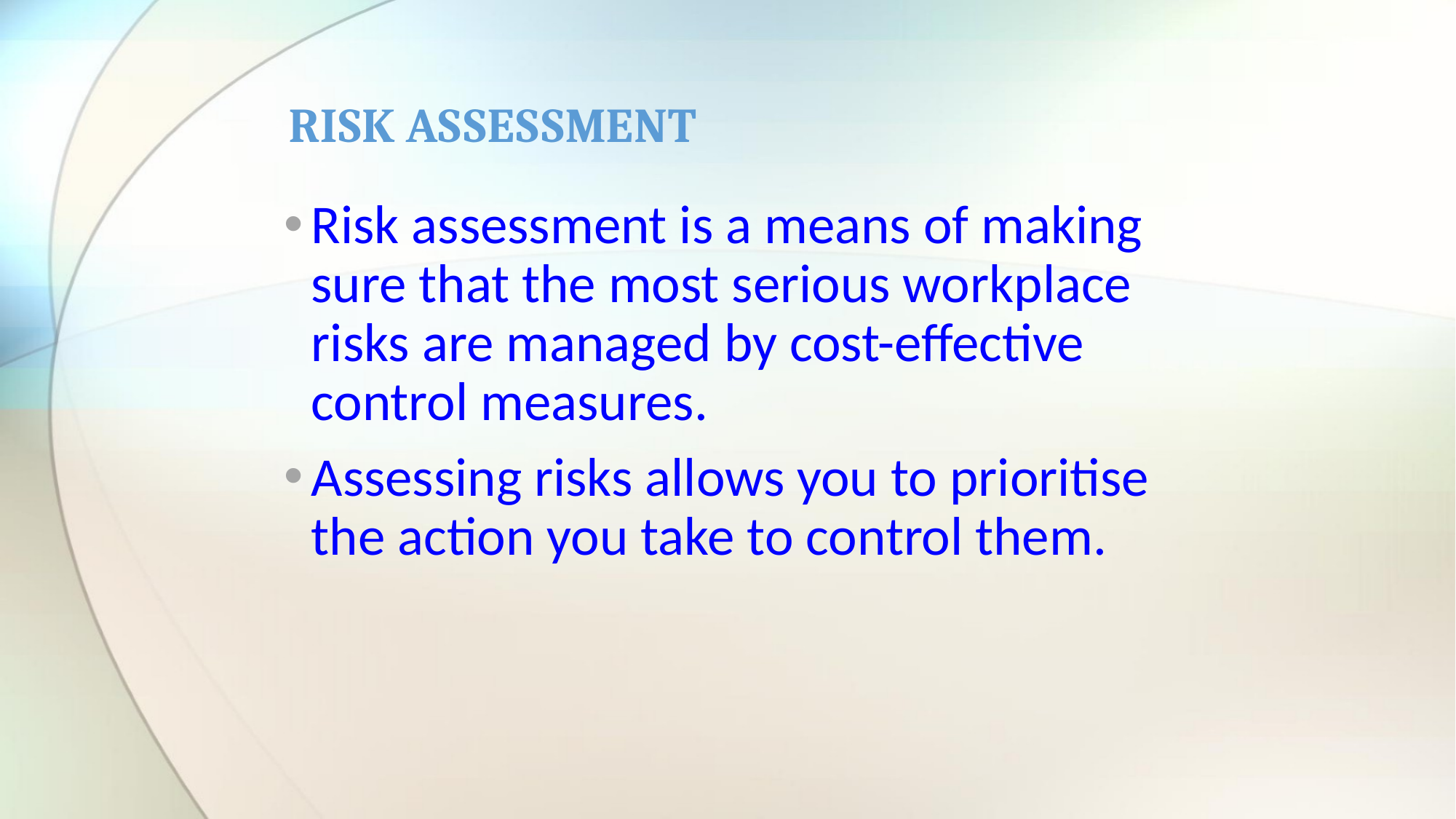

# RISK ASSESSMENT
Risk assessment is a means of making sure that the most serious workplace risks are managed by cost-effective control measures.
Assessing risks allows you to prioritise the action you take to control them.